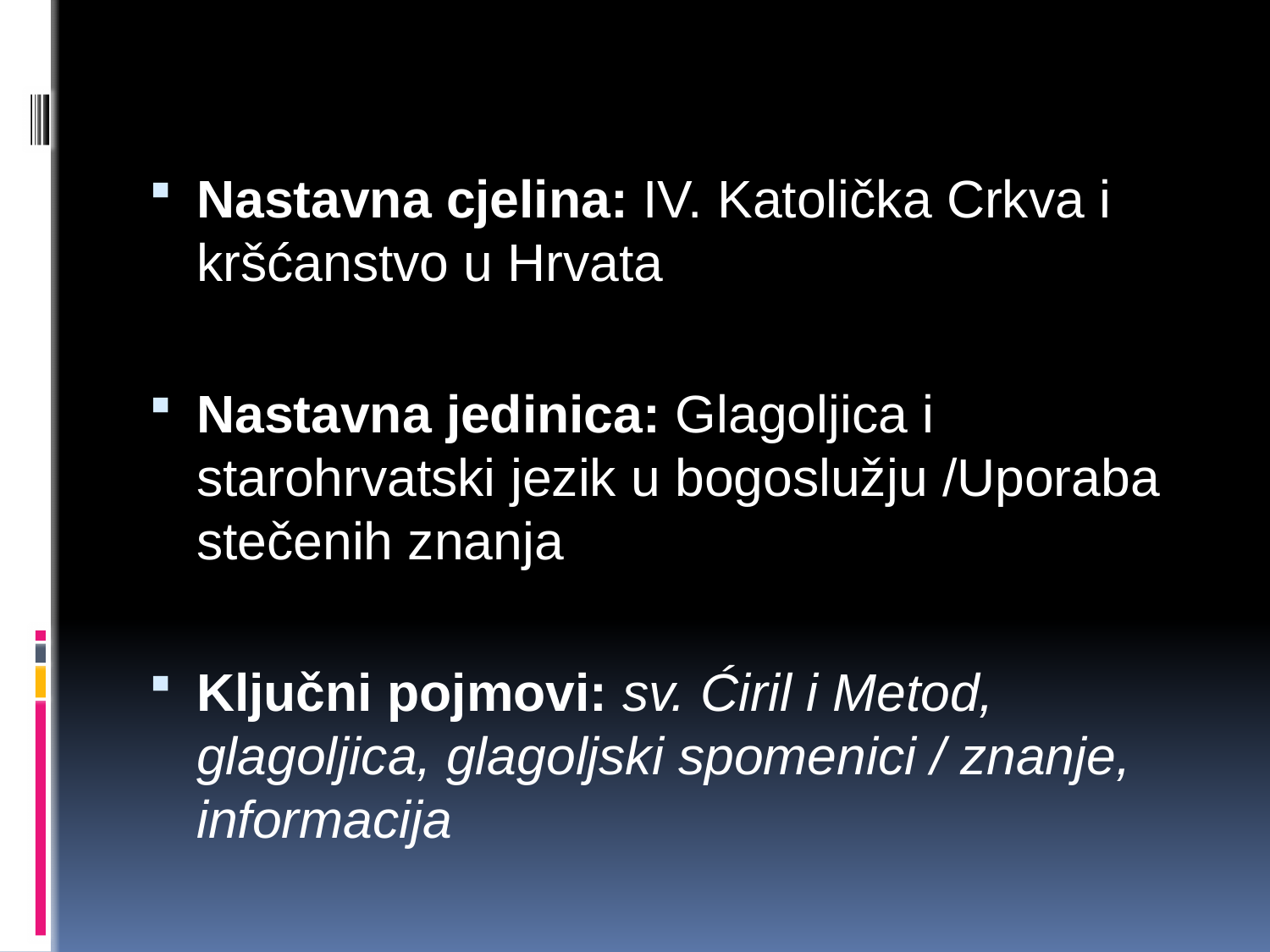

Nastavna cjelina: IV. Katolička Crkva i kršćanstvo u Hrvata

Nastavna jedinica: Glagoljica i starohrvatski jezik u bogoslužju /Uporaba stečenih znanja

Ključni pojmovi: sv. Ćiril i Metod, glagoljica, glagoljski spomenici / znanje, informacija